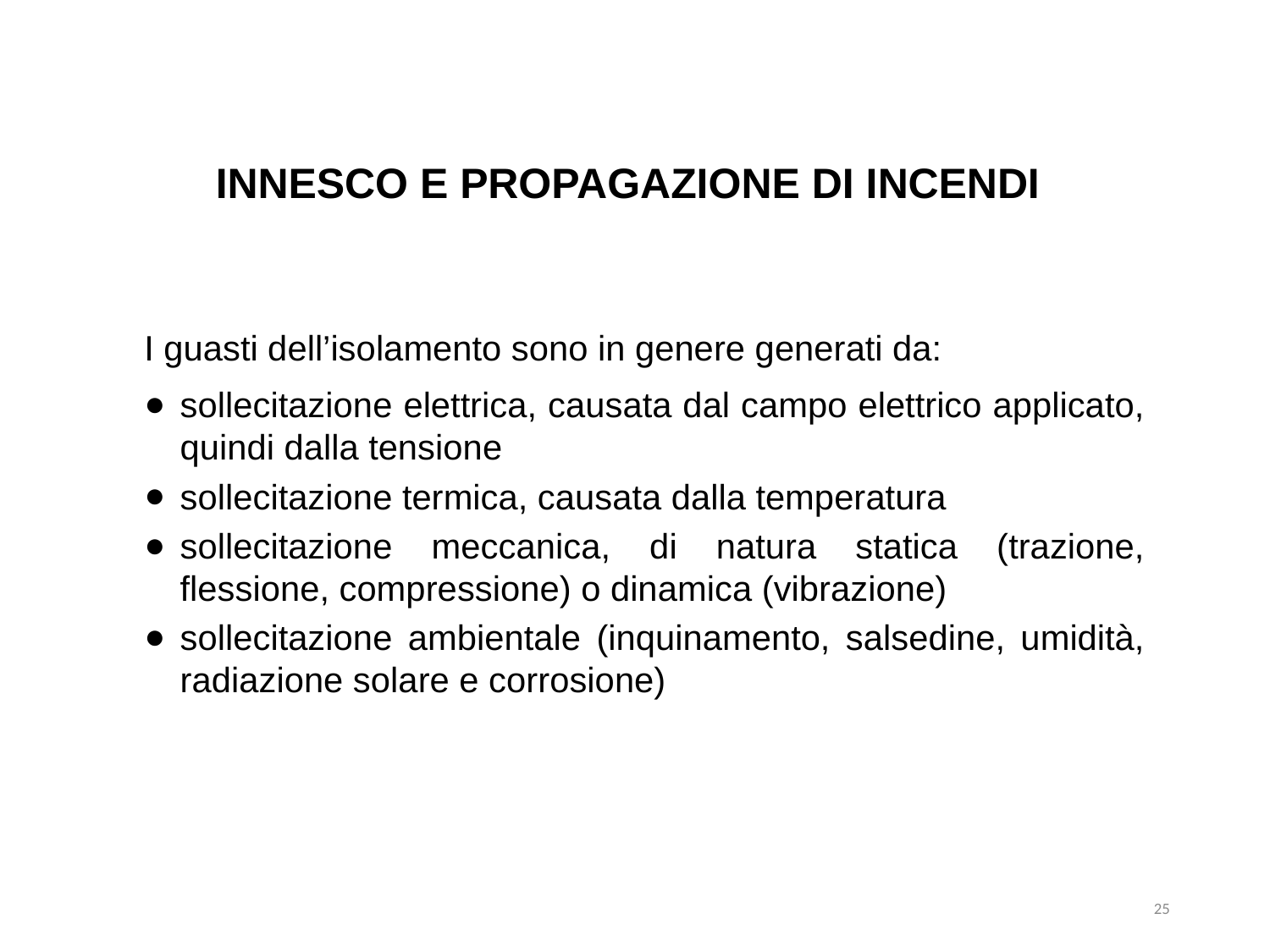

INNESCO E PROPAGAZIONE DI INCENDI
I guasti dell’isolamento sono in genere generati da:
sollecitazione elettrica, causata dal campo elettrico applicato, quindi dalla tensione
sollecitazione termica, causata dalla temperatura
sollecitazione meccanica, di natura statica (trazione, flessione, compressione) o dinamica (vibrazione)
sollecitazione ambientale (inquinamento, salsedine, umidità, radiazione solare e corrosione)
25